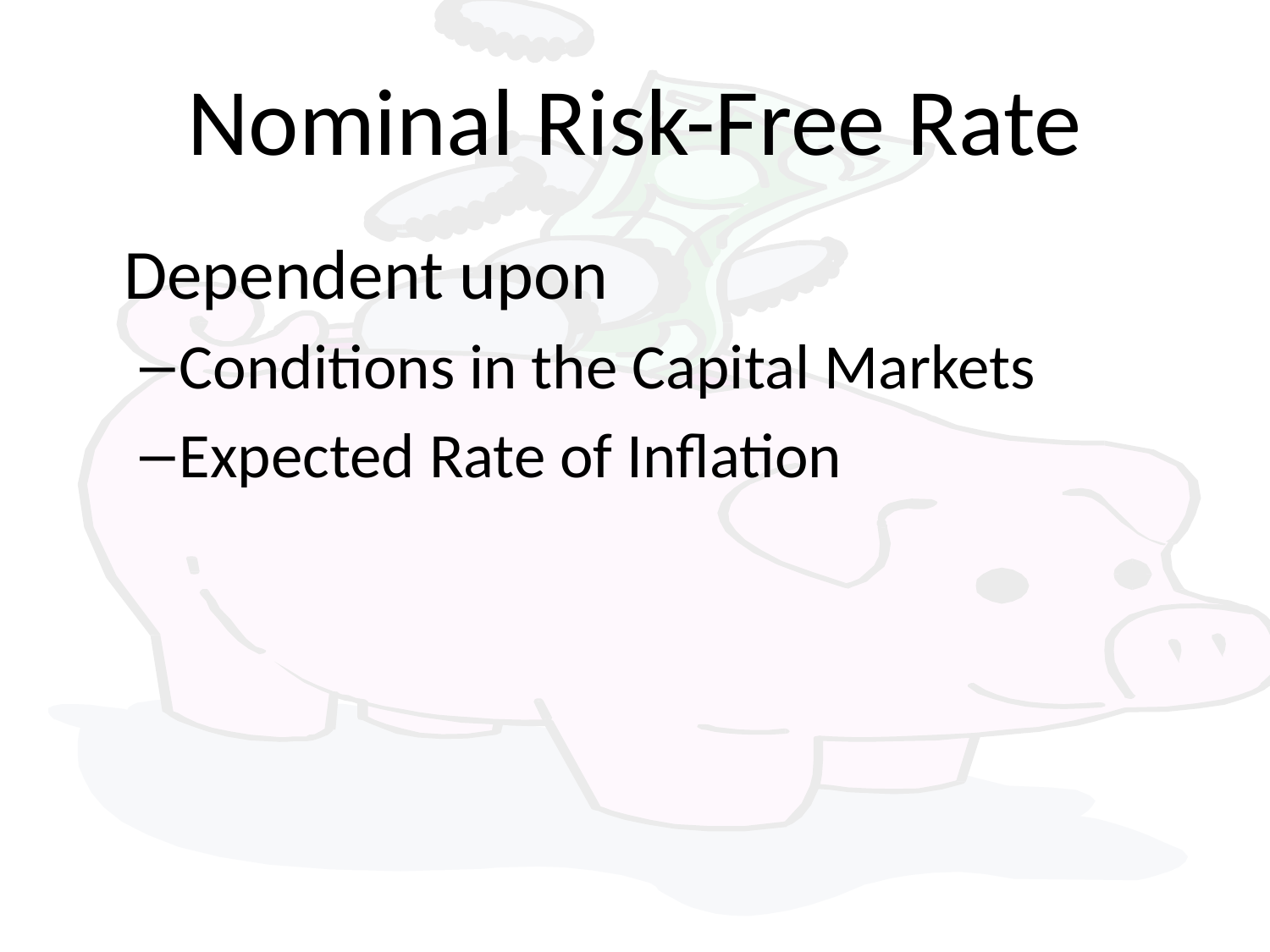

# Nominal Risk-Free Rate
	Dependent upon
Conditions in the Capital Markets
Expected Rate of Inflation